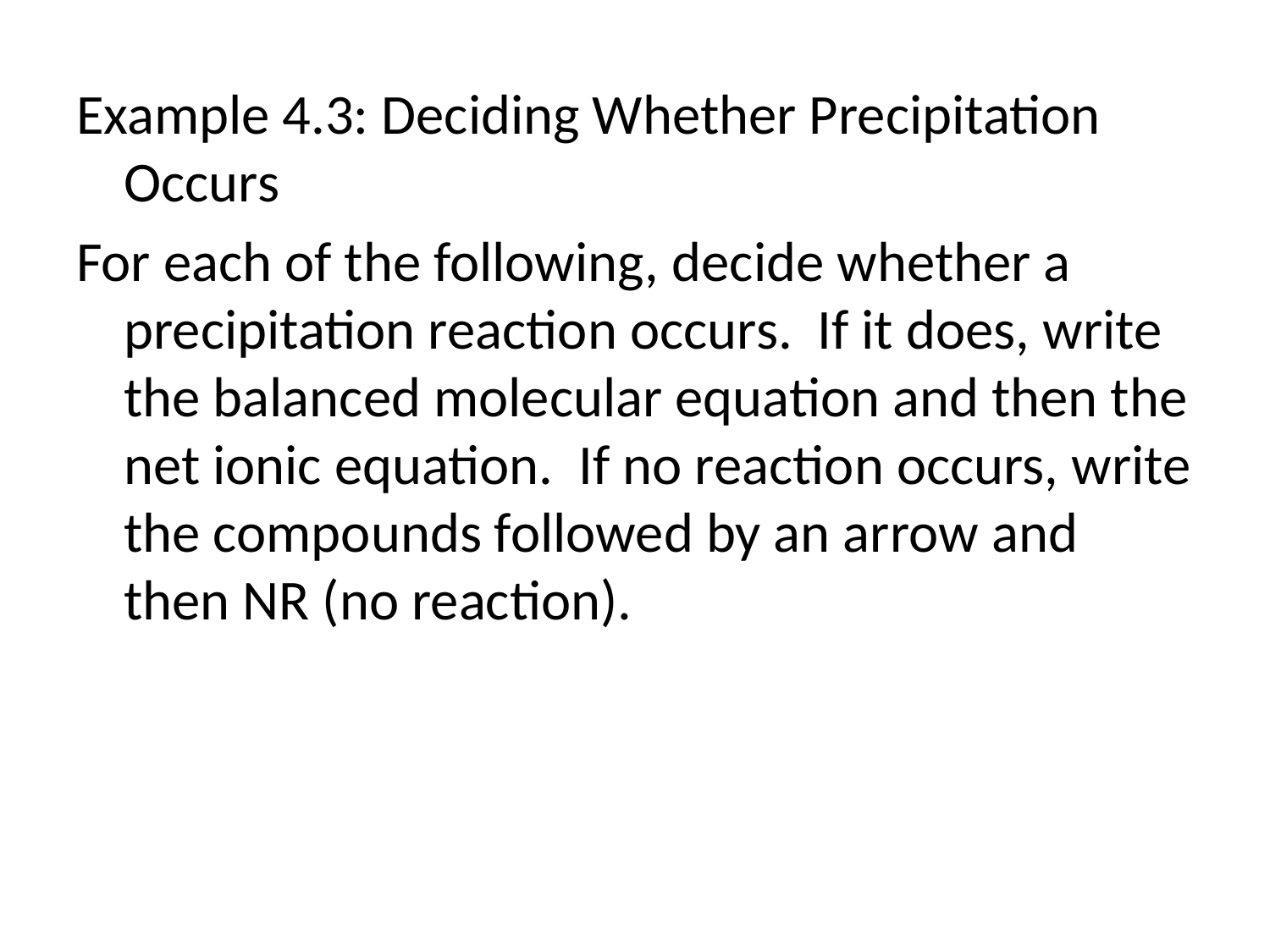

Example 4.3: Deciding Whether Precipitation Occurs
For each of the following, decide whether a precipitation reaction occurs.  If it does, write the balanced molecular equation and then the net ionic equation.  If no reaction occurs, write the compounds followed by an arrow and then NR (no reaction).